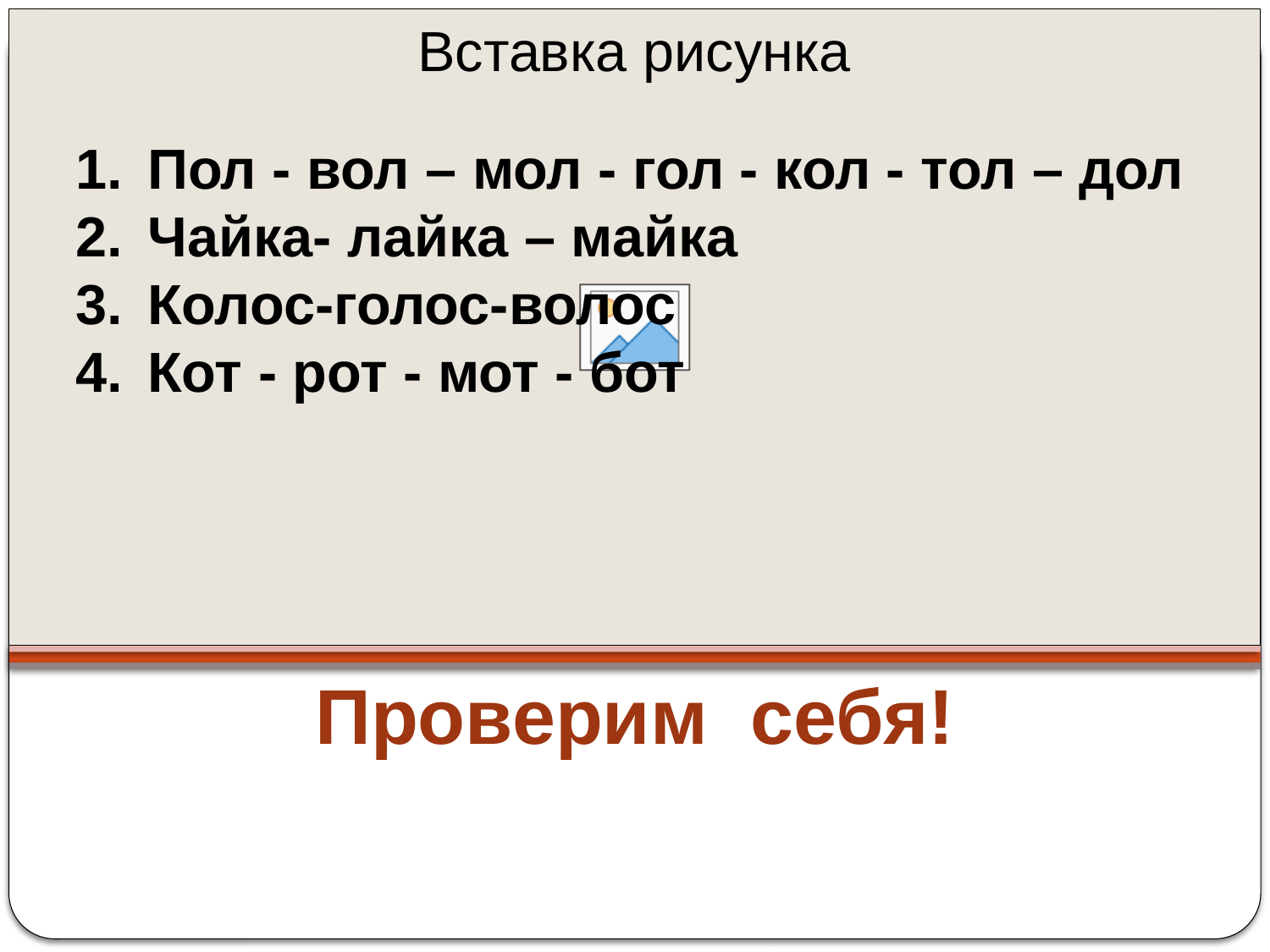

Пол - вол – мол - гол - кол - тол – дол
Чайка- лайка – майка
Колос-голос-волос
Кот - рот - мот - бот

# Проверим  себя!